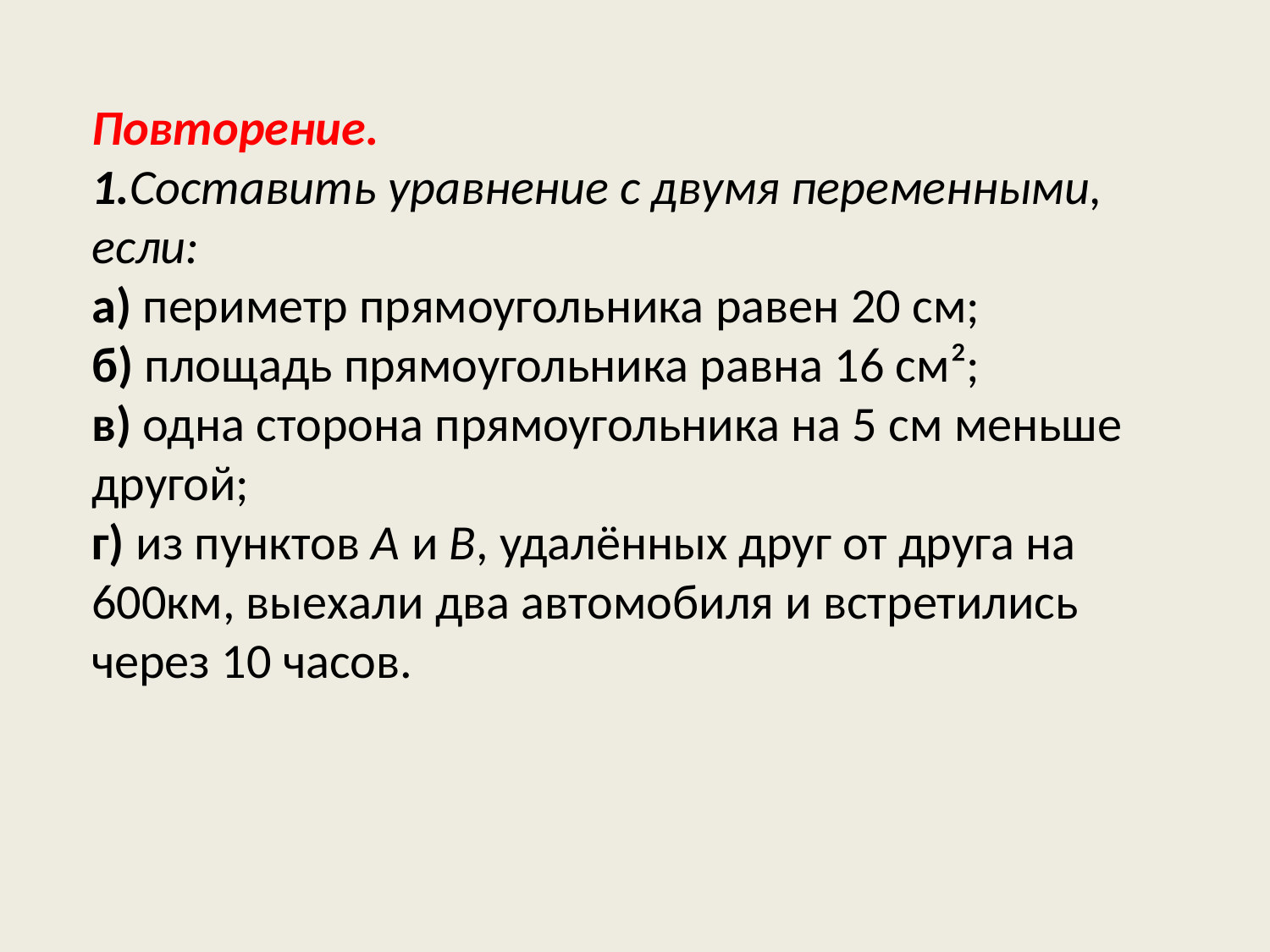

Повторение.
1.Составить уравнение с двумя переменными, если:
а) периметр прямоугольника равен 20 см;
б) площадь прямоугольника равна 16 см²;
в) одна сторона прямоугольника на 5 см меньше другой;
г) из пунктов А и В, удалённых друг от друга на 600км, выехали два автомобиля и встретились через 10 часов.